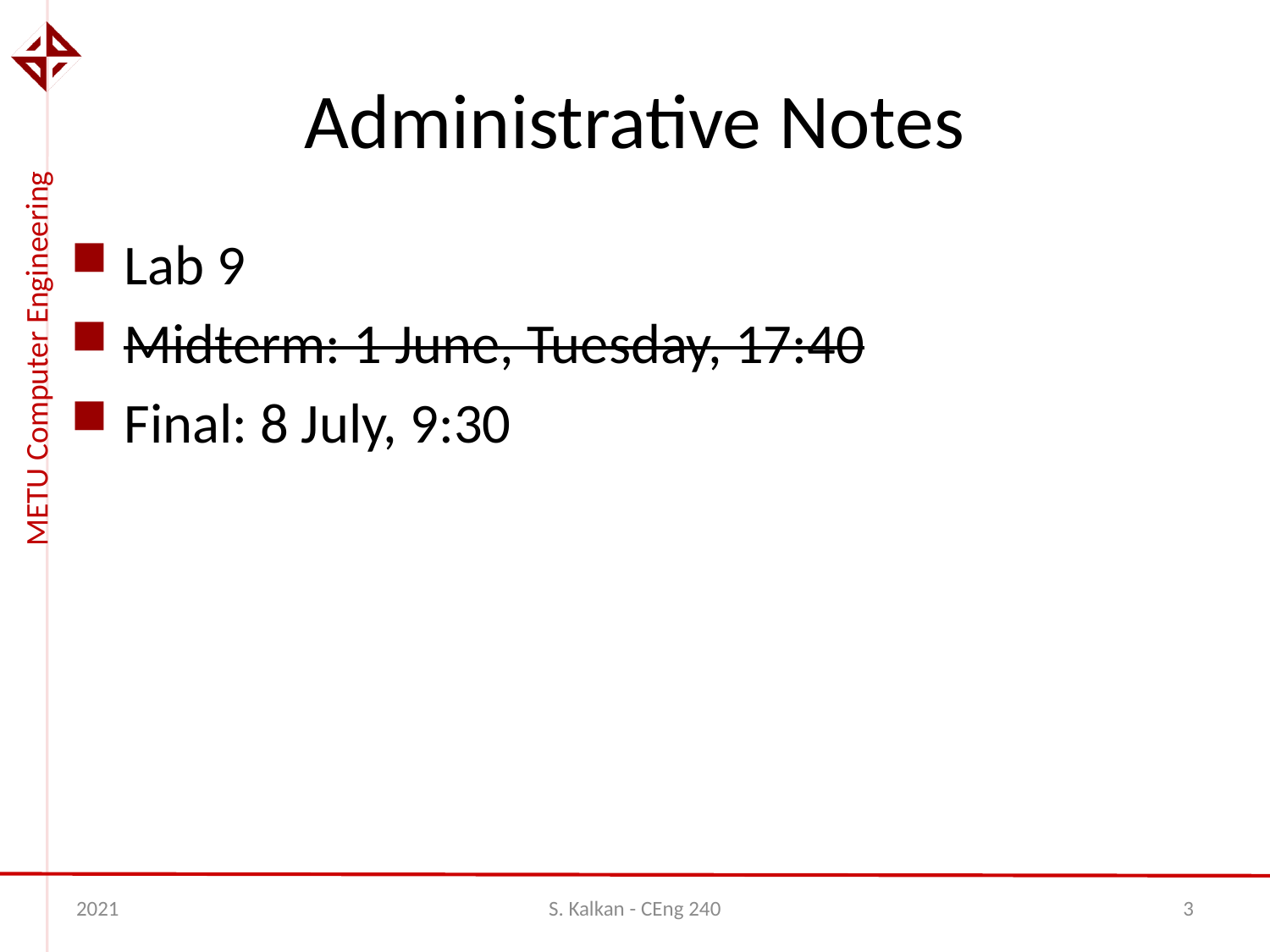

# Administrative Notes
Lab 9
Midterm: 1 June, Tuesday, 17:40
Final: 8 July, 9:30
2021
S. Kalkan - CEng 240
3